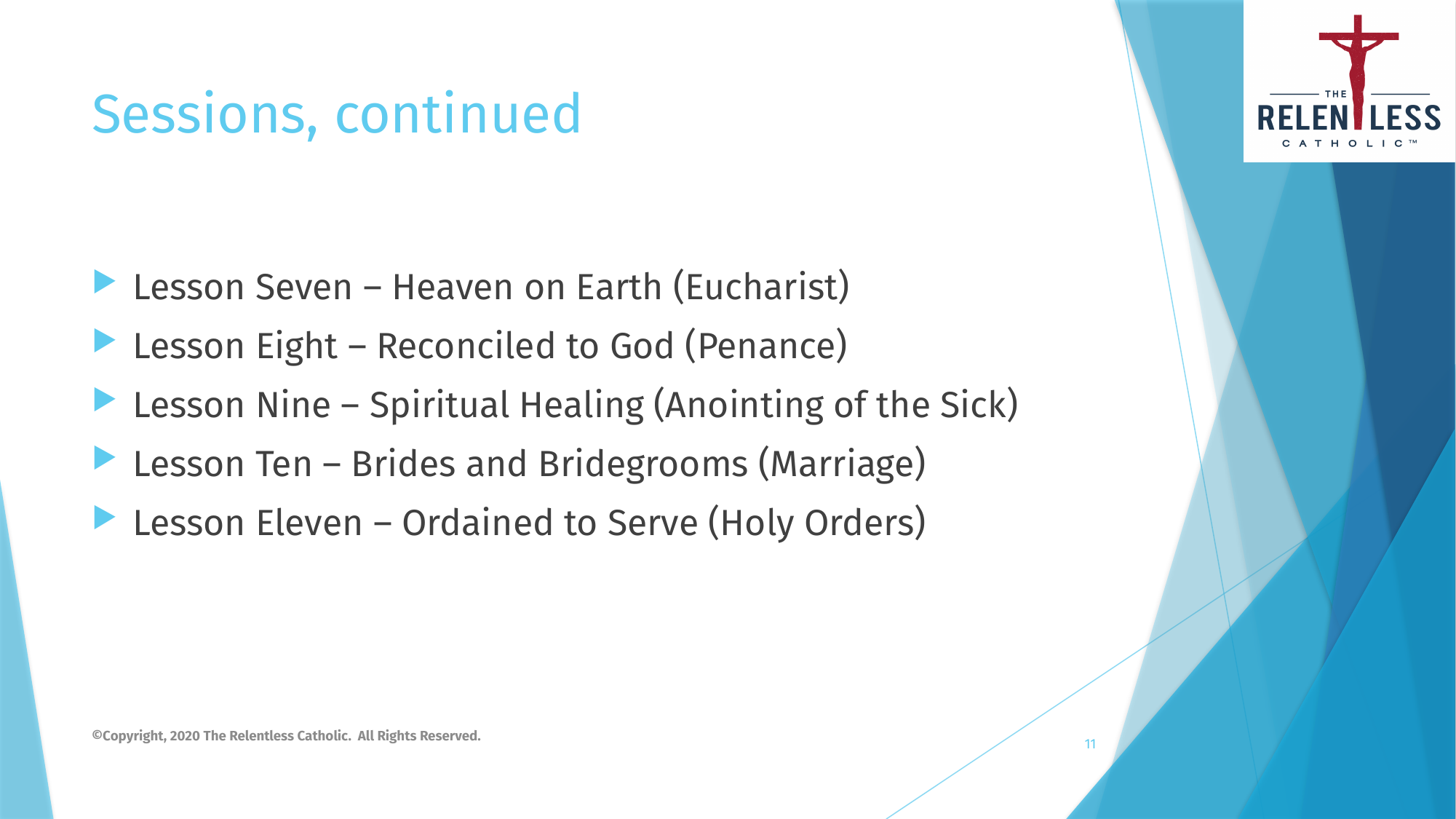

# Sessions, continued
Lesson Seven – Heaven on Earth (Eucharist)
Lesson Eight – Reconciled to God (Penance)
Lesson Nine – Spiritual Healing (Anointing of the Sick)
Lesson Ten – Brides and Bridegrooms (Marriage)
Lesson Eleven – Ordained to Serve (Holy Orders)
©Copyright, 2020 The Relentless Catholic.  All Rights Reserved.

11